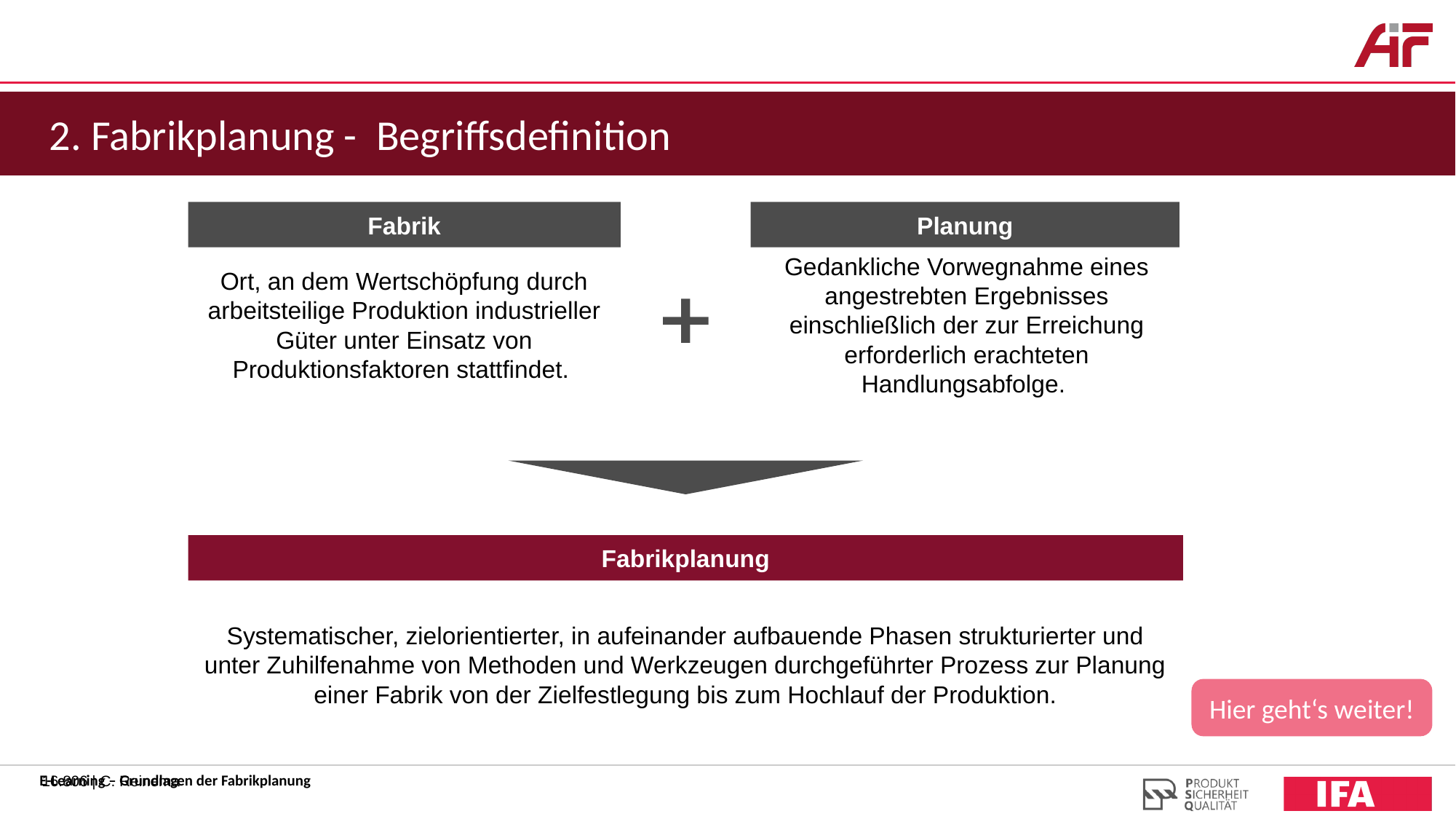

2. Fabrikplanung -  Begriffsdefinition
Fabrik
Ort, an dem Wertschöpfung durch arbeitsteilige Produktion industrieller Güter unter Einsatz von Produktionsfaktoren stattfindet.
Planung
Gedankliche Vorwegnahme eines angestrebten Ergebnisses einschließlich der zur Erreichung erforderlich erachteten Handlungsabfolge.

Fabrikplanung
Systematischer, zielorientierter, in aufeinander aufbauende Phasen strukturierter und unter Zuhilfenahme von Methoden und Werkzeugen durchgeführter Prozess zur Planung einer Fabrik von der Zielfestlegung bis zum Hochlauf der Produktion.
Hier geht‘s weiter!
16.806 | C. Reinema